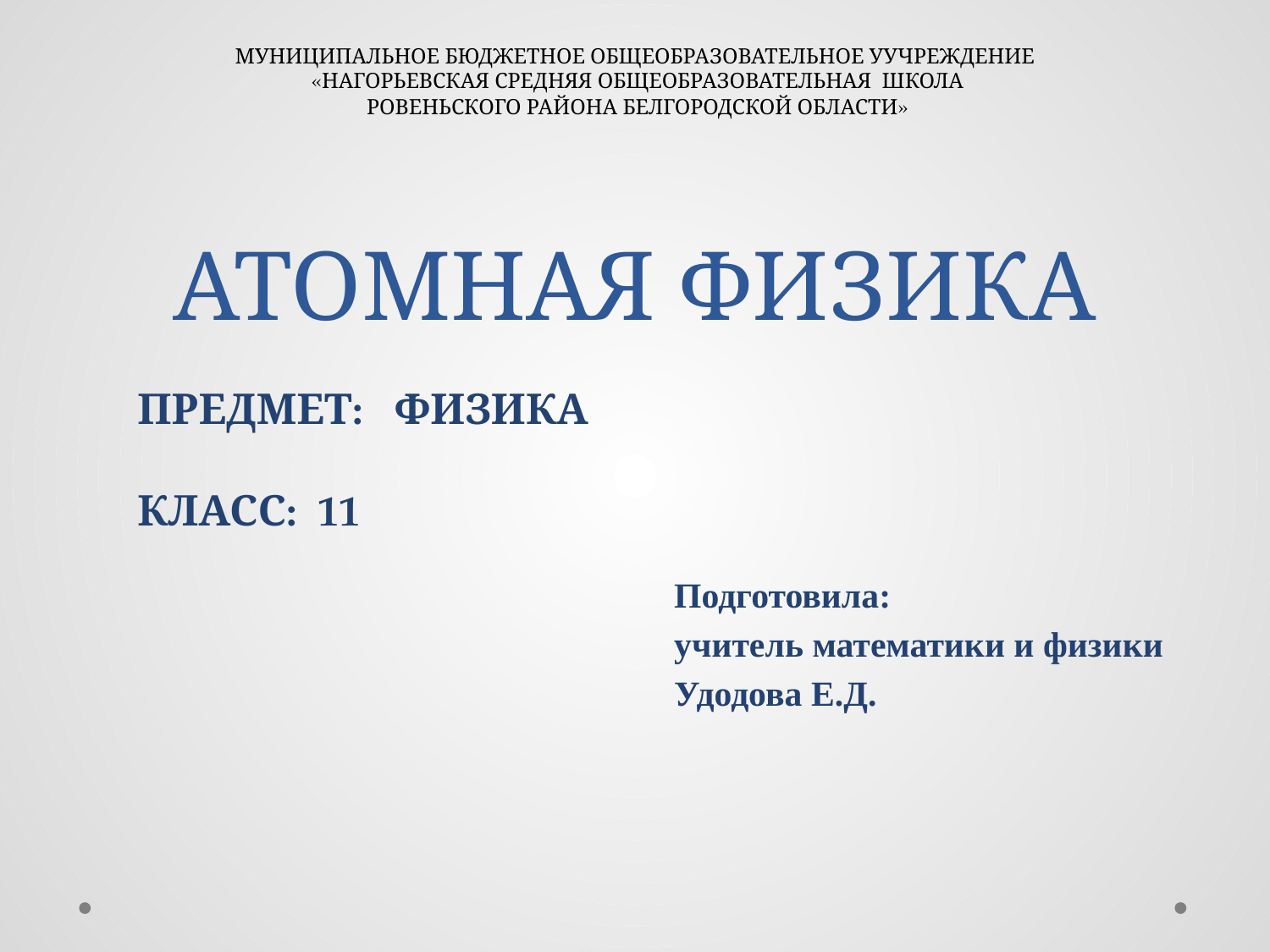

МУНИЦИПАЛЬНОЕ БЮДЖЕТНОЕ ОБЩЕОБРАЗОВАТЕЛЬНОЕ УУЧРЕЖДЕНИЕ
 «НАГОРЬЕВСКАЯ СРЕДНЯЯ ОБЩЕОБРАЗОВАТЕЛЬНАЯ  ШКОЛА
 РОВЕНЬСКОГО РАЙОНА БЕЛГОРОДСКОЙ ОБЛАСТИ»
# АТОМНАЯ ФИЗИКА
ПРЕДМЕТ:   ФИЗИКА

КЛАСС:  11
Подготовила:
учитель математики и физики
Удодова Е.Д.